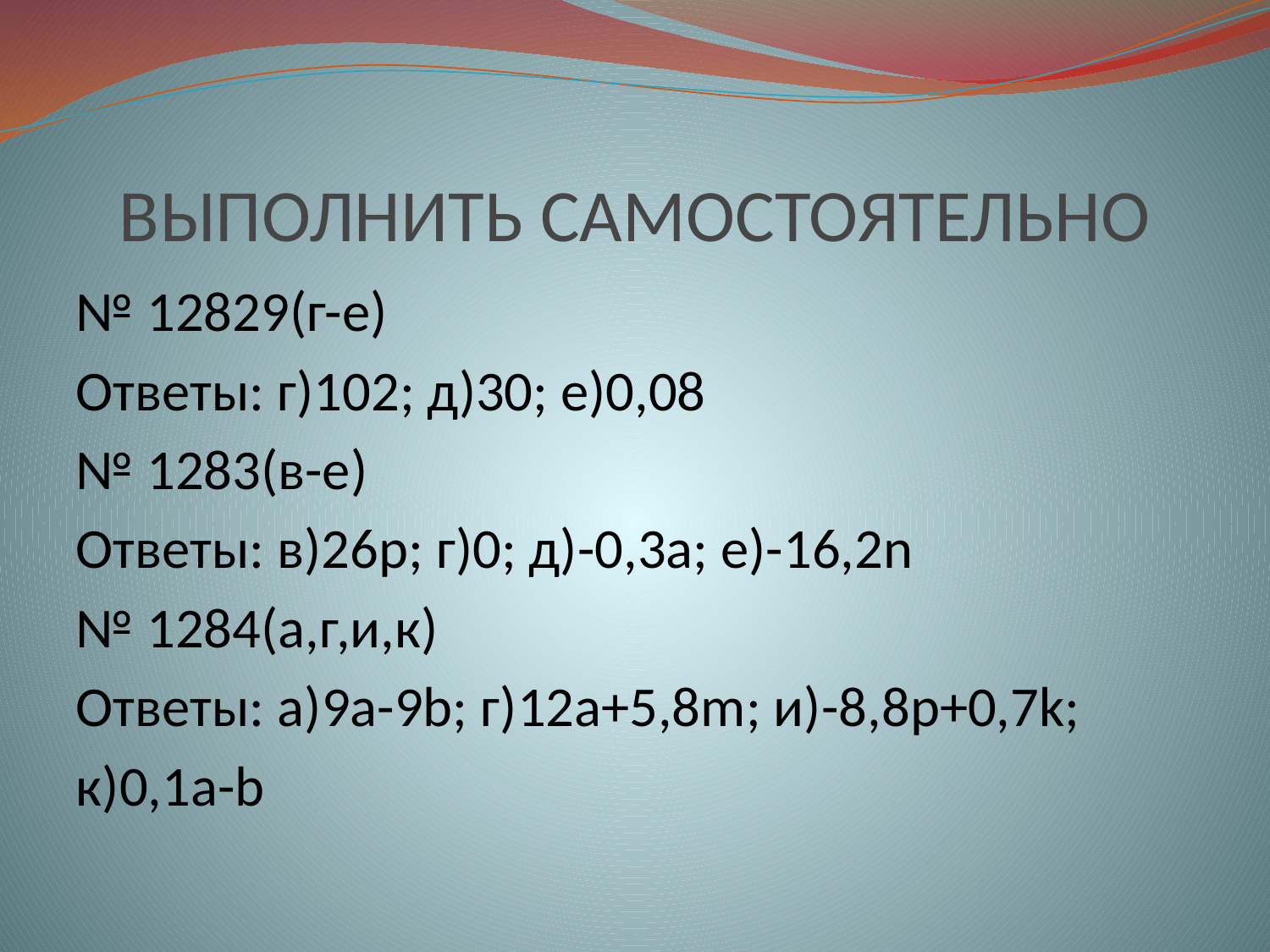

# ВЫПОЛНИТЬ САМОСТОЯТЕЛЬНО
№ 12829(г-е)
Ответы: г)102; д)30; е)0,08
№ 1283(в-е)
Ответы: в)26р; г)0; д)-0,3а; е)-16,2n
№ 1284(а,г,и,к)
Ответы: а)9a-9b; г)12a+5,8m; и)-8,8p+0,7k;
к)0,1a-b